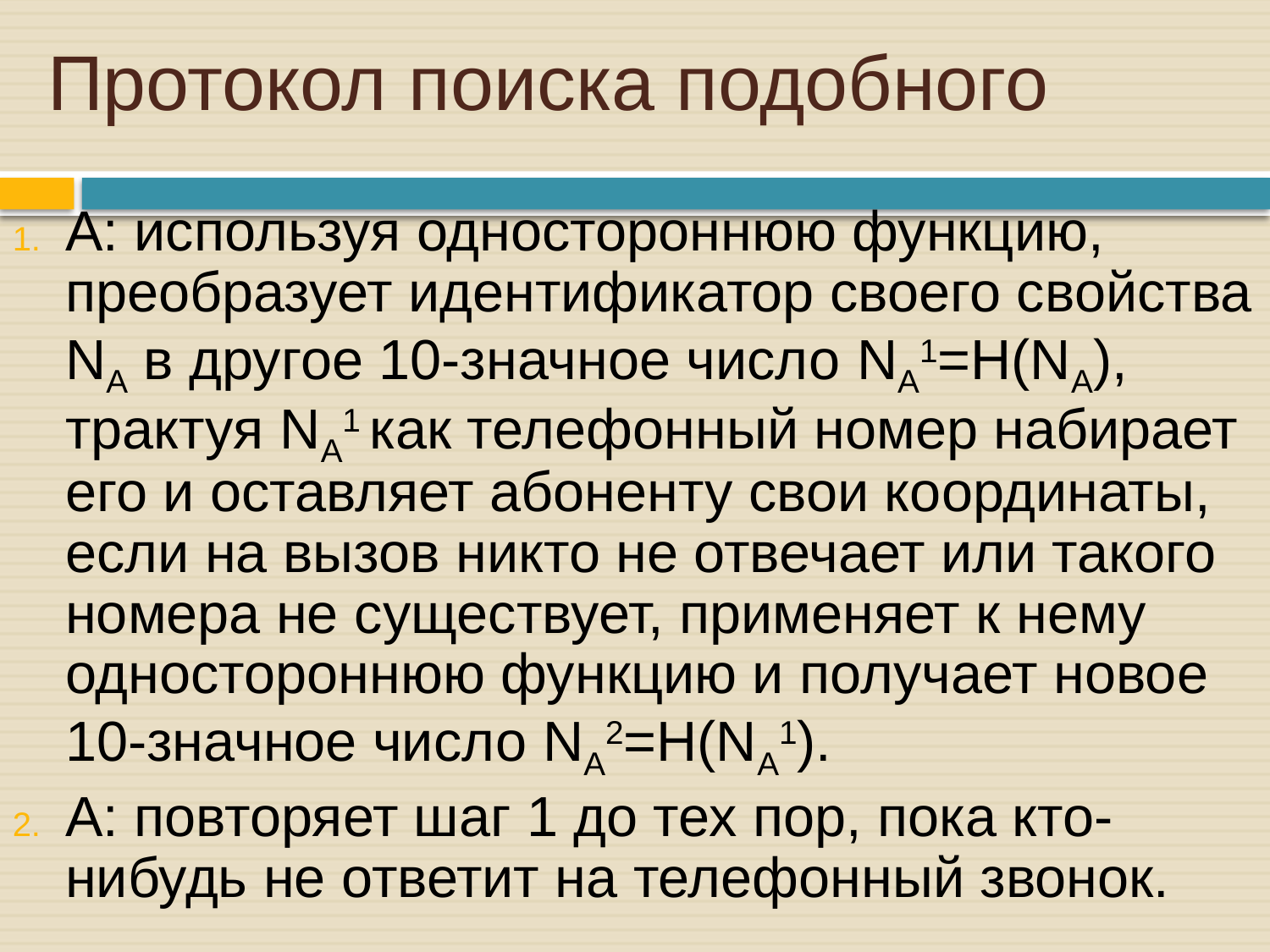

# Протокол поиска подобного
A: используя одностороннюю функцию, преобразует идентификатор своего свойства NA в другое 10-значное число NA1=H(NA), трактуя NA1 как телефонный номер набирает его и оставляет абоненту свои координаты, если на вызов никто не отвечает или такого номера не существует, применяет к нему одностороннюю функцию и получает новое 10-значное число NA2=H(NA1).
A: повторяет шаг 1 до тех пор, пока кто-нибудь не ответит на телефонный звонок.